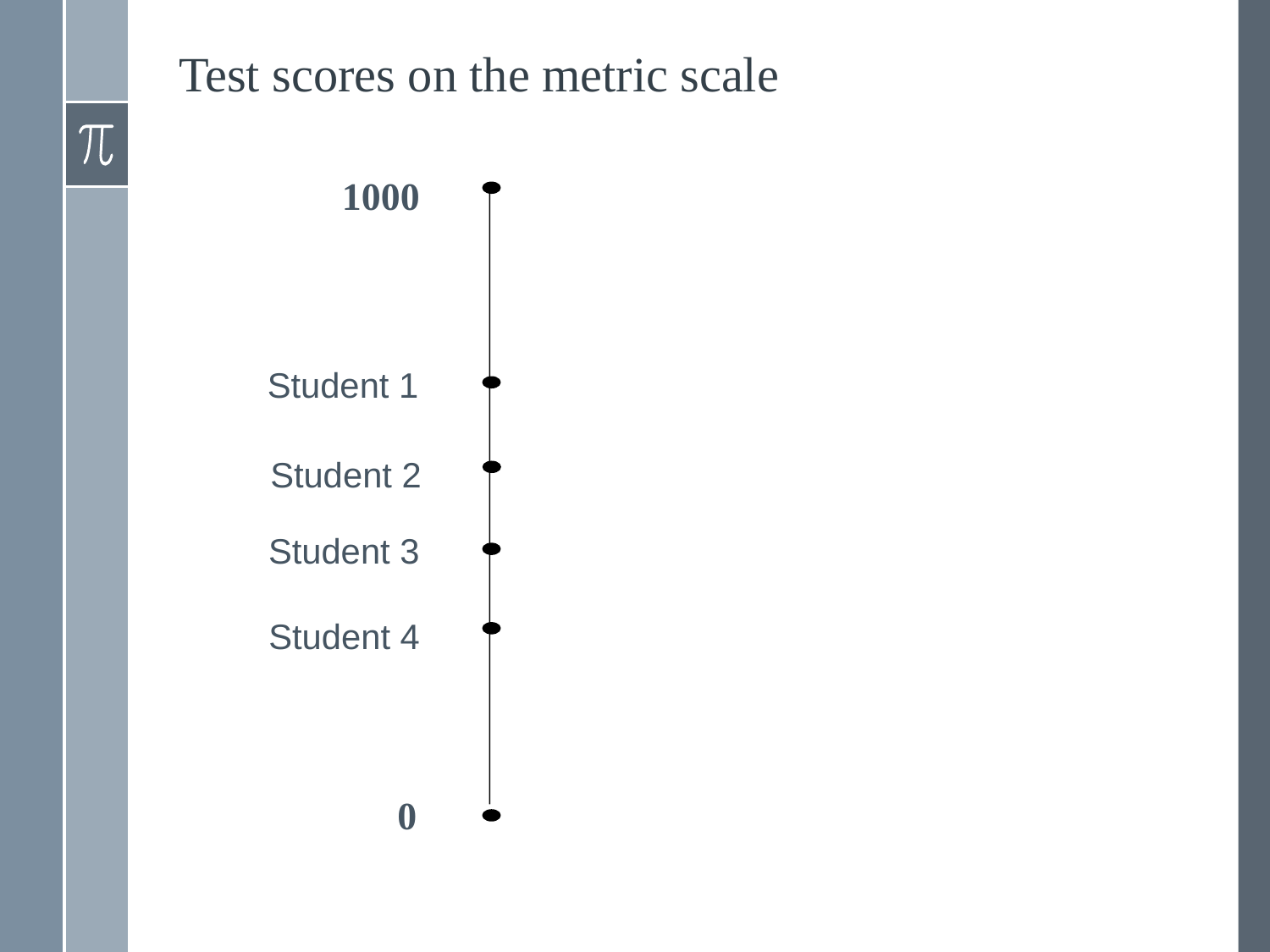

# Test scores on the metric scale

     1000

Student 1

Student 2

Student 3

Student 4

     0